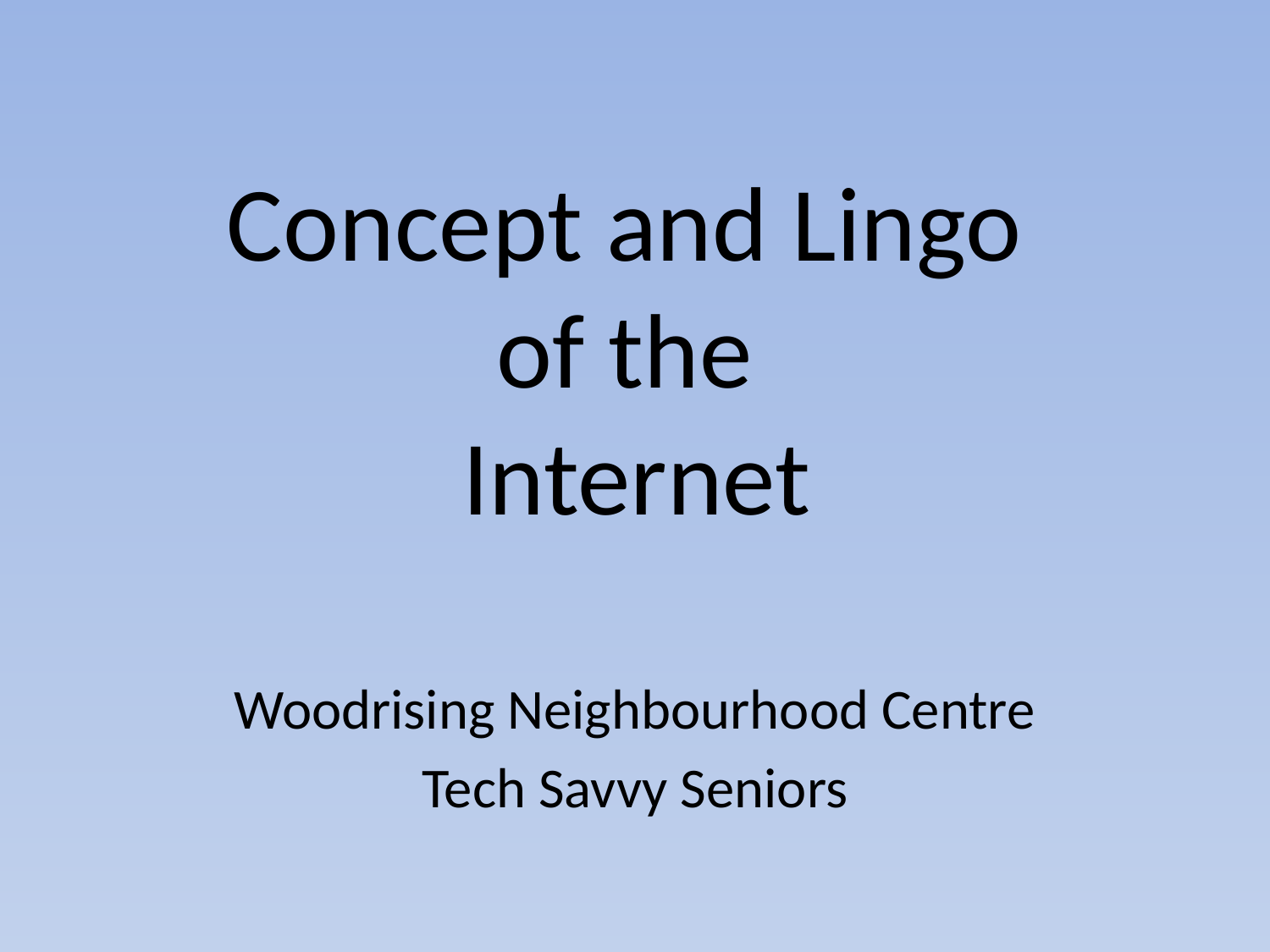

# Concept and Lingo of the Internet
Woodrising Neighbourhood Centre
Tech Savvy Seniors